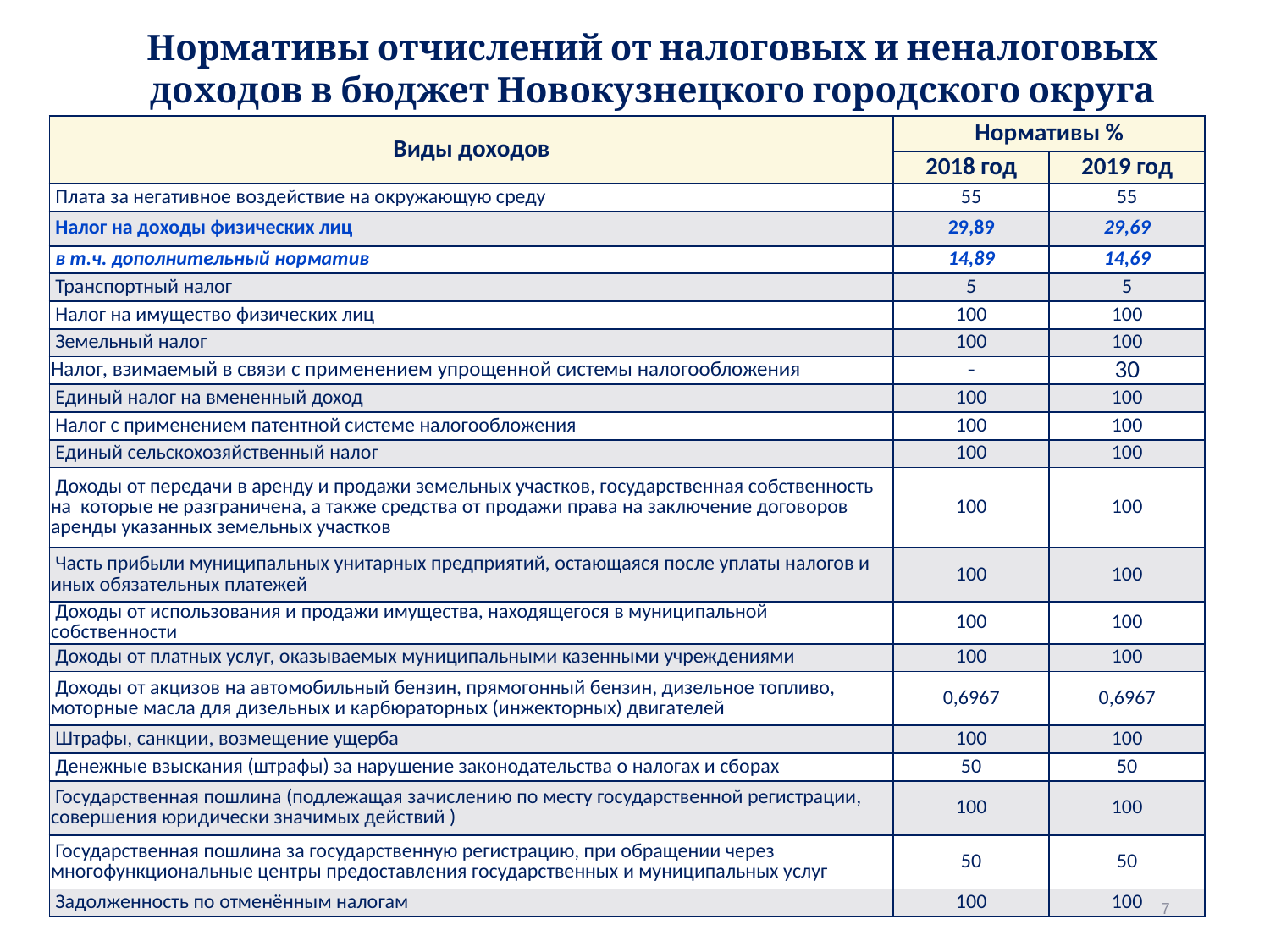

Нормативы отчислений от налоговых и неналоговых доходов в бюджет Новокузнецкого городского округа
| Виды доходов | Нормативы % |  |
| --- | --- | --- |
|  | 2018 год | 2019 год |
| Плата за негативное воздействие на окружающую среду | 55 | 55 |
| Налог на доходы физических лиц | 29,89 | 29,69 |
| в т.ч. дополнительный норматив | 14,89 | 14,69 |
| Транспортный налог | 5 | 5 |
| Налог на имущество физических лиц | 100 | 100 |
| Земельный налог | 100 | 100 |
| Налог, взимаемый в связи с применением упрощенной системы налогообложения | - | 30 |
| Единый налог на вмененный доход | 100 | 100 |
| Налог с применением патентной системе налогообложения | 100 | 100 |
| Единый сельскохозяйственный налог | 100 | 100 |
| Доходы от передачи в аренду и продажи земельных участков, государственная собственность на которые не разграничена, а также средства от продажи права на заключение договоров аренды указанных земельных участков | 100 | 100 |
| Часть прибыли муниципальных унитарных предприятий, остающаяся после уплаты налогов и иных обязательных платежей | 100 | 100 |
| Доходы от использования и продажи имущества, находящегося в муниципальной собственности | 100 | 100 |
| Доходы от платных услуг, оказываемых муниципальными казенными учреждениями | 100 | 100 |
| Доходы от акцизов на автомобильный бензин, прямогонный бензин, дизельное топливо, моторные масла для дизельных и карбюраторных (инжекторных) двигателей | 0,6967 | 0,6967 |
| Штрафы, санкции, возмещение ущерба | 100 | 100 |
| Денежные взыскания (штрафы) за нарушение законодательства о налогах и сборах | 50 | 50 |
| Государственная пошлина (подлежащая зачислению по месту государственной регистрации, совершения юридически значимых действий ) | 100 | 100 |
| Государственная пошлина за государственную регистрацию, при обращении через многофункциональные центры предоставления государственных и муниципальных услуг | 50 | 50 |
| Задолженность по отменённым налогам | 100 | 100 |
7